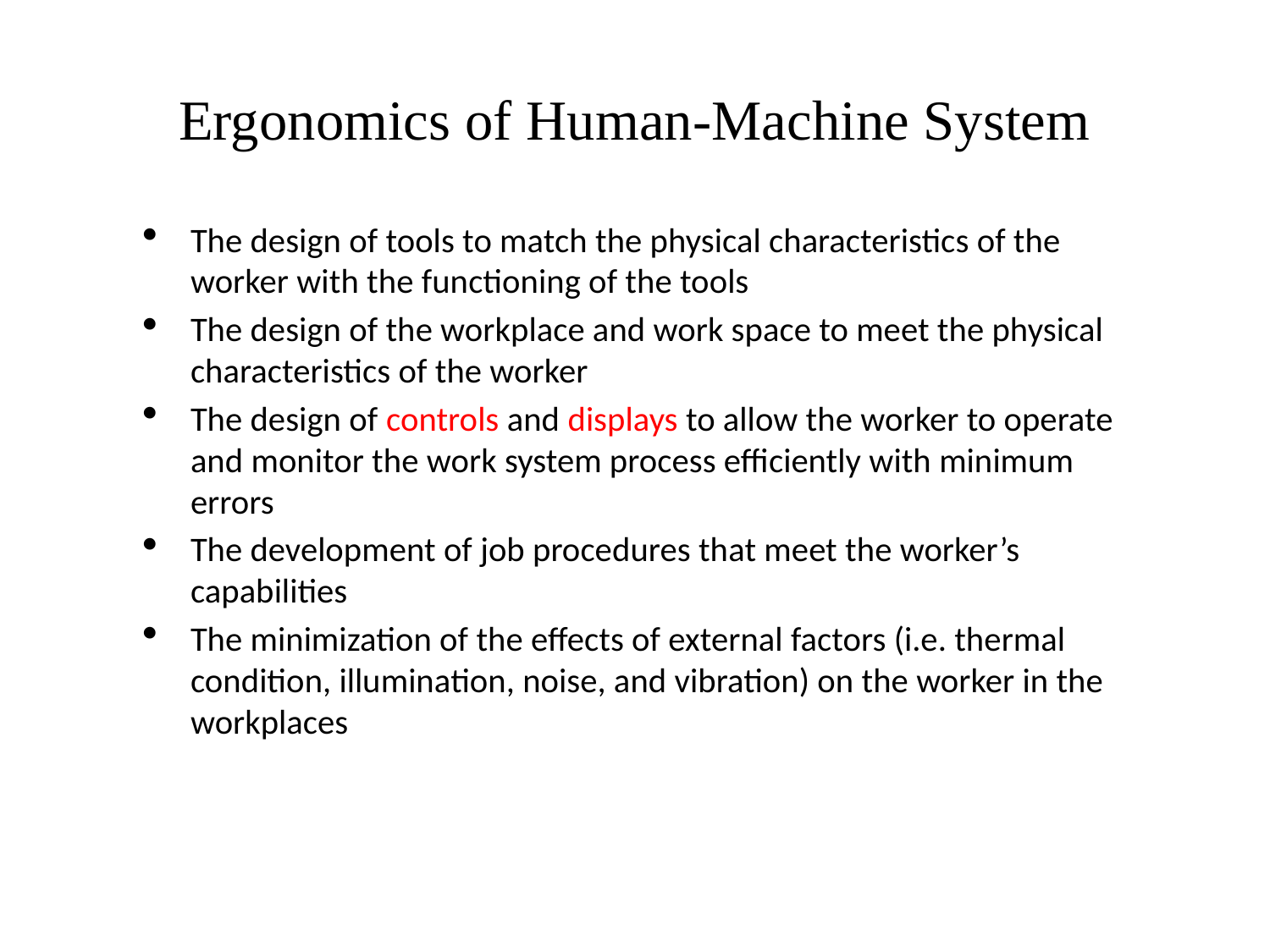

# Ergonomics of Human-Machine System
The design of tools to match the physical characteristics of the worker with the functioning of the tools
The design of the workplace and work space to meet the physical characteristics of the worker
The design of controls and displays to allow the worker to operate and monitor the work system process efficiently with minimum errors
The development of job procedures that meet the worker’s capabilities
The minimization of the effects of external factors (i.e. thermal condition, illumination, noise, and vibration) on the worker in the workplaces